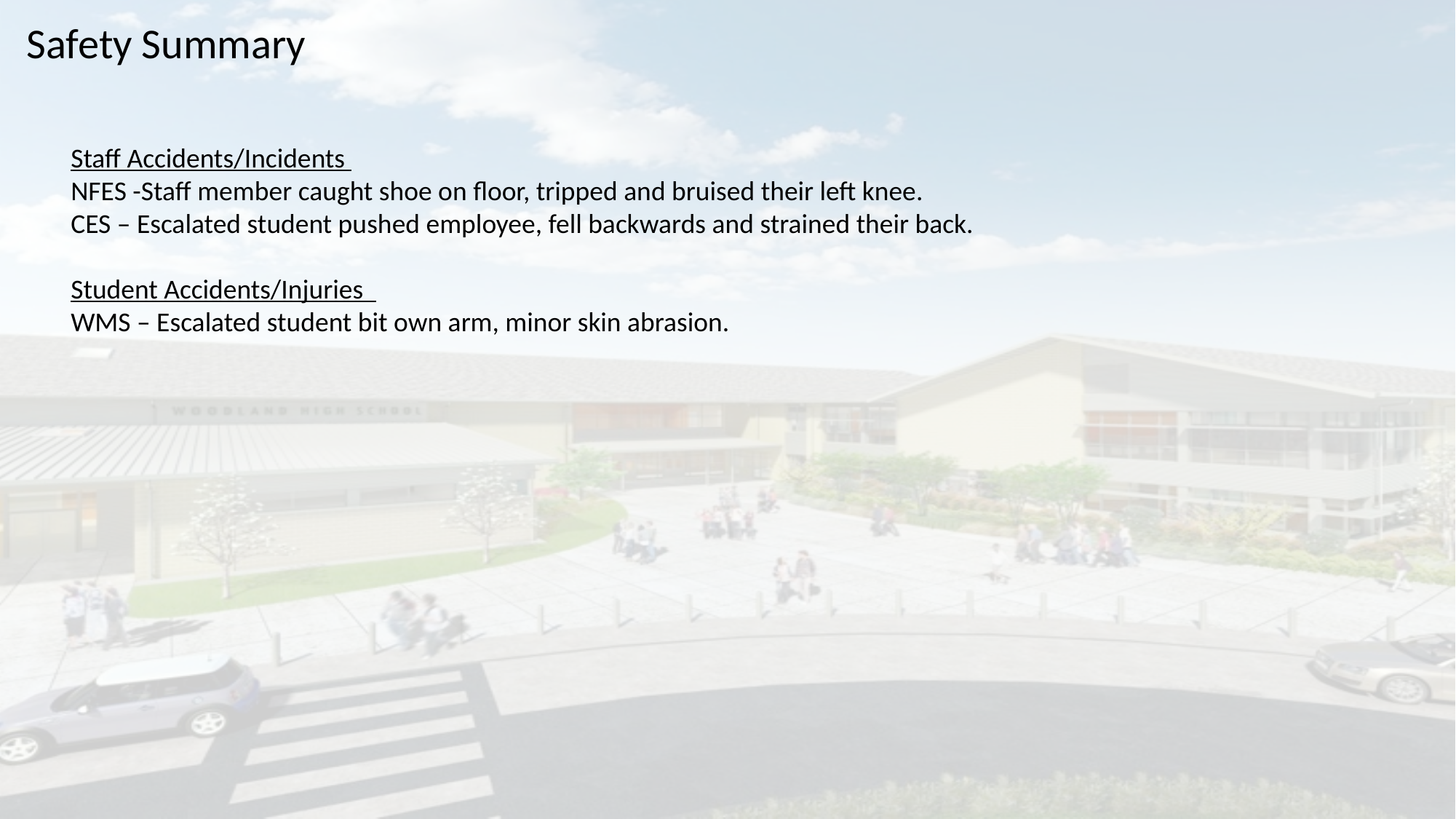

# Safety Summary
Staff Accidents/Incidents
NFES -Staff member caught shoe on floor, tripped and bruised their left knee.
CES – Escalated student pushed employee, fell backwards and strained their back.

Student Accidents/Injuries
WMS – Escalated student bit own arm, minor skin abrasion.